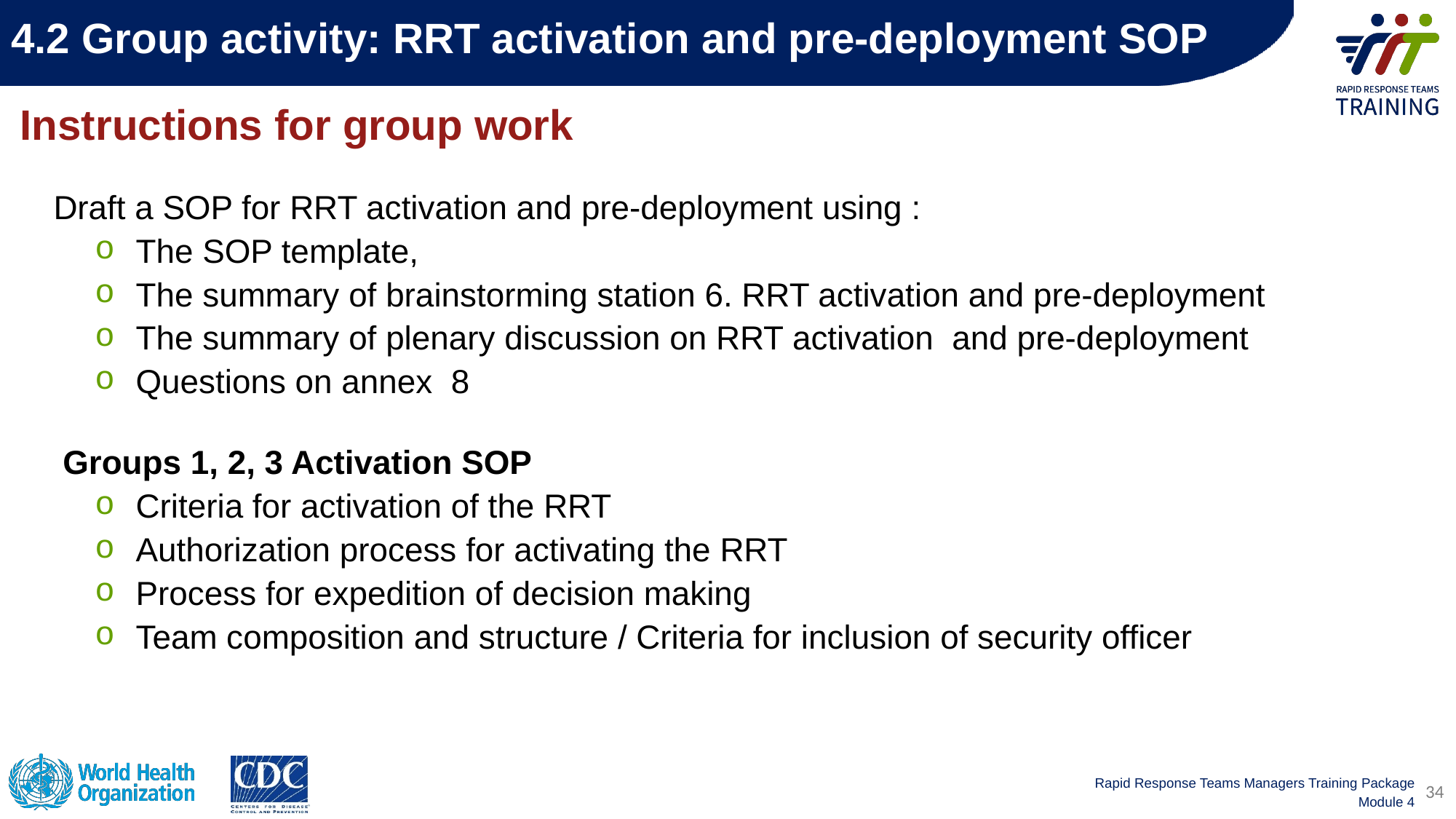

4.2 Group activity: RRT activation and pre-deployment SOP  ​
# Instructions for group work
Draft a SOP for RRT activation and pre-deployment using :
The SOP template,
The summary of brainstorming station 6. RRT activation and pre-deployment
The summary of plenary discussion on RRT activation  and pre-deployment
Questions on annex  8

 Groups 1, 2, 3 Activation SOP
Criteria for activation of the RRT
Authorization process for activating the RRT
Process for expedition of decision making
Team composition and structure / Criteria for inclusion of security officer

34